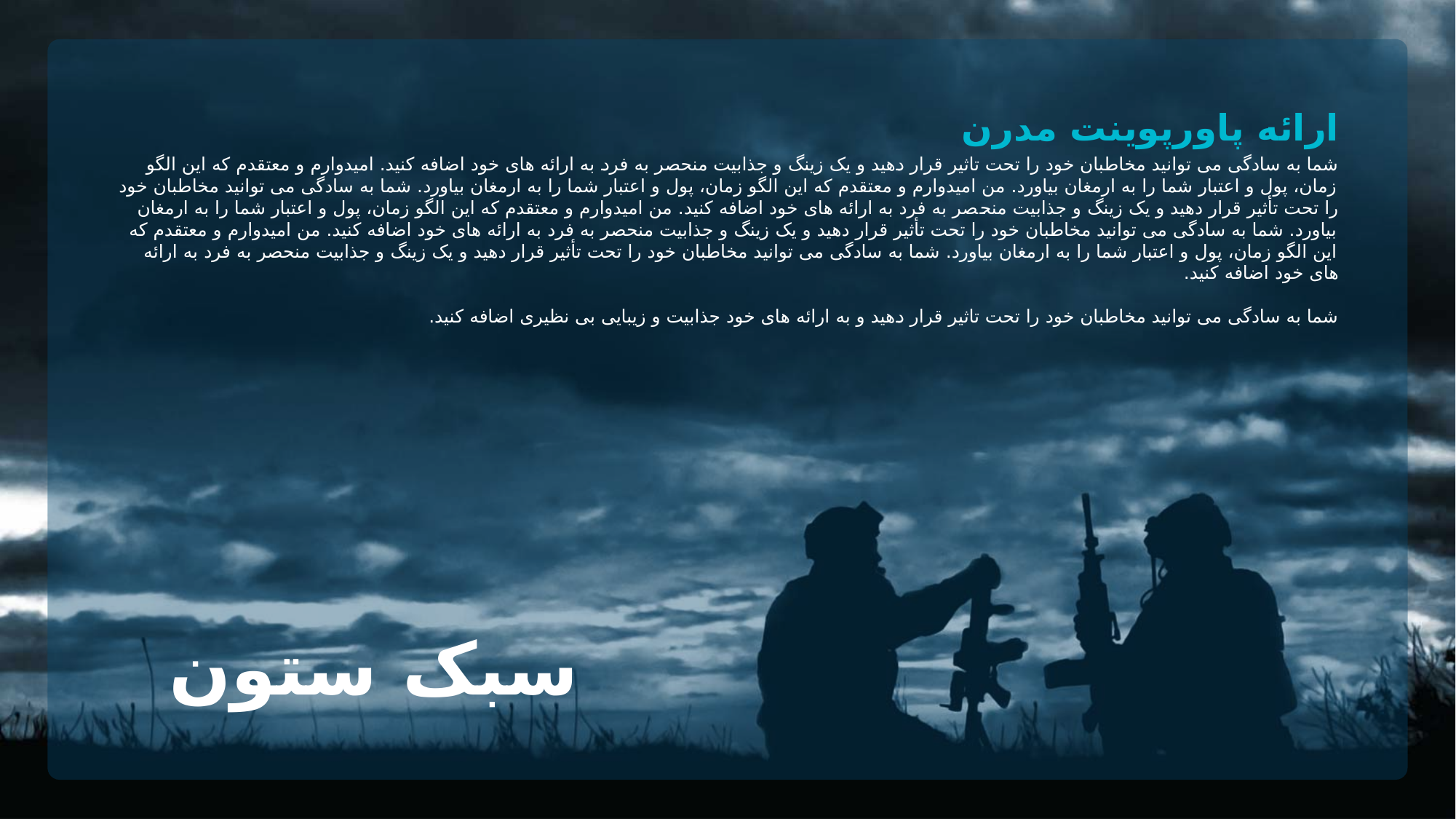

ارائه پاورپوینت مدرن
شما به سادگی می توانید مخاطبان خود را تحت تاثیر قرار دهید و یک زینگ و جذابیت منحصر به فرد به ارائه های خود اضافه کنید. امیدوارم و معتقدم که این الگو زمان، پول و اعتبار شما را به ارمغان بیاورد. من امیدوارم و معتقدم که این الگو زمان، پول و اعتبار شما را به ارمغان بیاورد. شما به سادگی می توانید مخاطبان خود را تحت تأثیر قرار دهید و یک زینگ و جذابیت منحصر به فرد به ارائه های خود اضافه کنید. من امیدوارم و معتقدم که این الگو زمان، پول و اعتبار شما را به ارمغان بیاورد. شما به سادگی می توانید مخاطبان خود را تحت تأثیر قرار دهید و یک زینگ و جذابیت منحصر به فرد به ارائه های خود اضافه کنید. من امیدوارم و معتقدم که این الگو زمان، پول و اعتبار شما را به ارمغان بیاورد. شما به سادگی می توانید مخاطبان خود را تحت تأثیر قرار دهید و یک زینگ و جذابیت منحصر به فرد به ارائه های خود اضافه کنید.

شما به سادگی می توانید مخاطبان خود را تحت تاثیر قرار دهید و به ارائه های خود جذابیت و زیبایی بی نظیری اضافه کنید.
سبک ستون